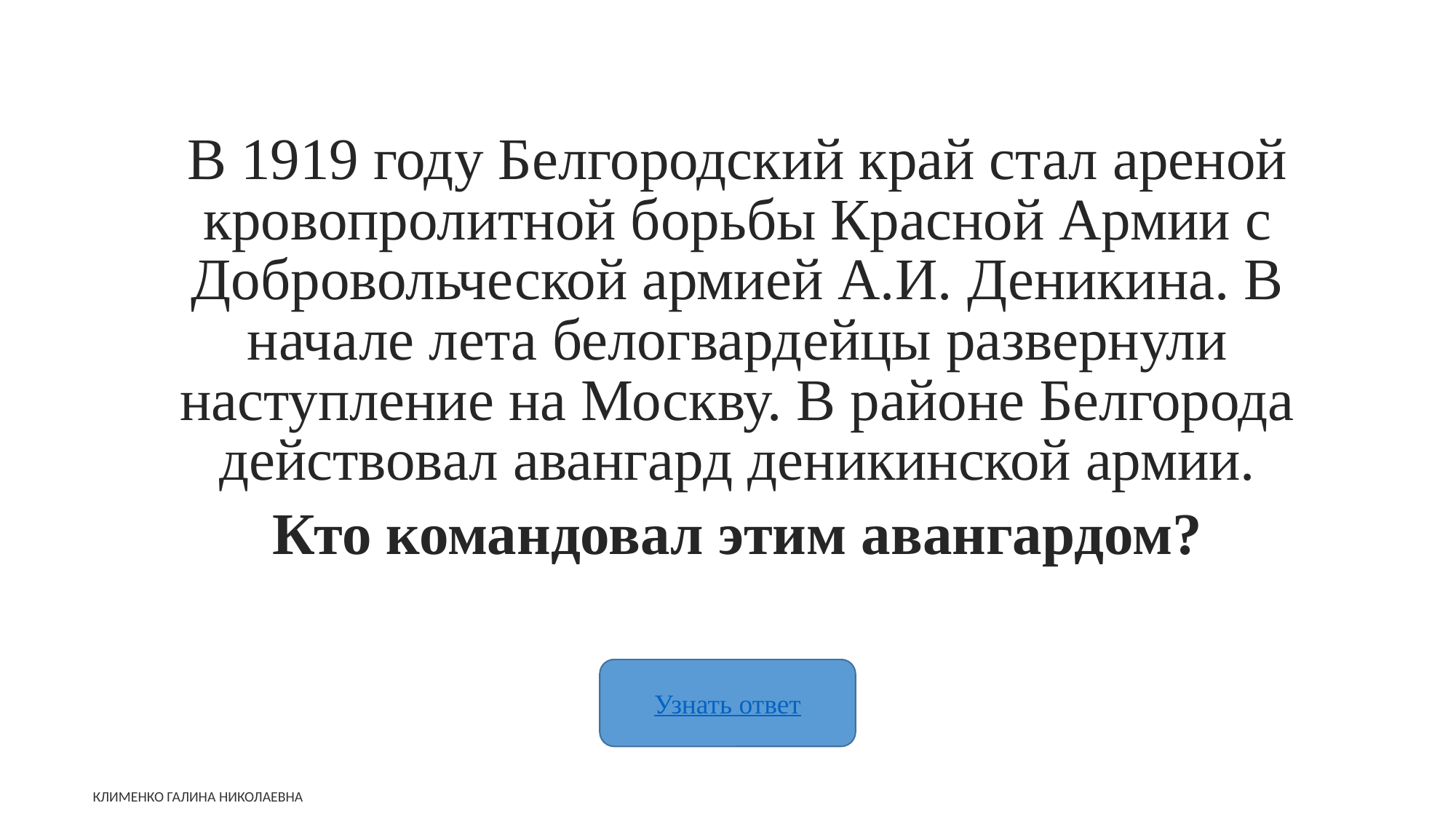

В 1919 году Белгородский край стал ареной кровопролитной борьбы Красной Армии с Добровольческой армией А.И. Деникина. В начале лета белогвардейцы развернули наступление на Москву. В районе Белгорода действовал авангард деникинской армии.
Кто командовал этим авангардом?

Узнать ответ
Клименко Галина Николаевна